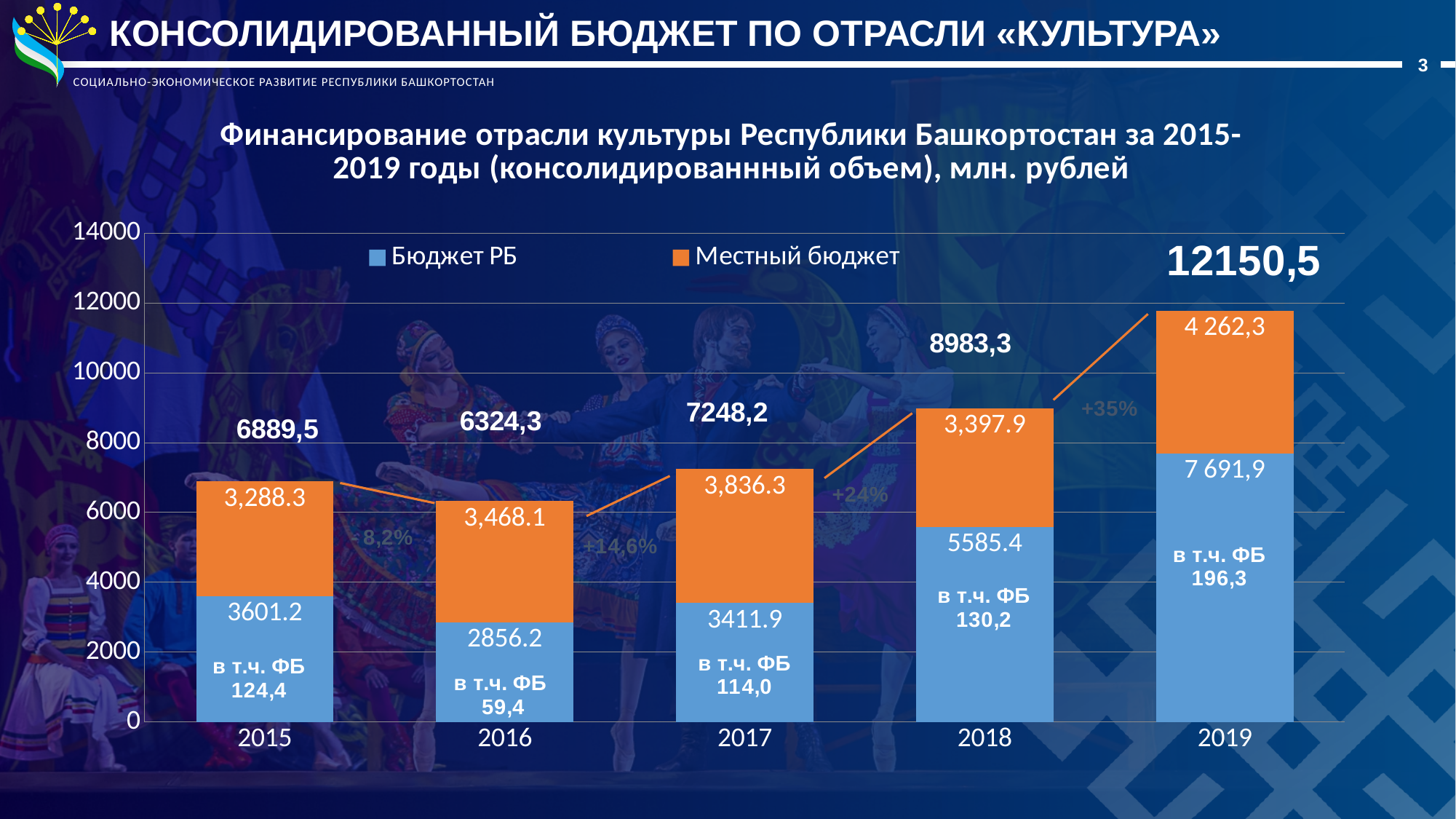

КОНСОЛИДИРОВАННЫЙ БЮДЖЕТ ПО ОТРАСЛИ «КУЛЬТУРА»

### Chart: Финансирование отрасли культуры Республики Башкортостан за 2015-2019 годы (консолидированнный объем), млн. рублей

| Category | Бюджет РБ | Местный бюджет |
|---|---|---|
| 2015 | 3601.2 | 3288.3 |
| 2016 | 2856.2 | 3468.1000000000004 |
| 2017 | 3411.9 | 3836.2999999999997 |
| 2018 | 5585.4 | 3397.8999999999996 |
| 2019 | 7691.800000000001 | 4093.9 |